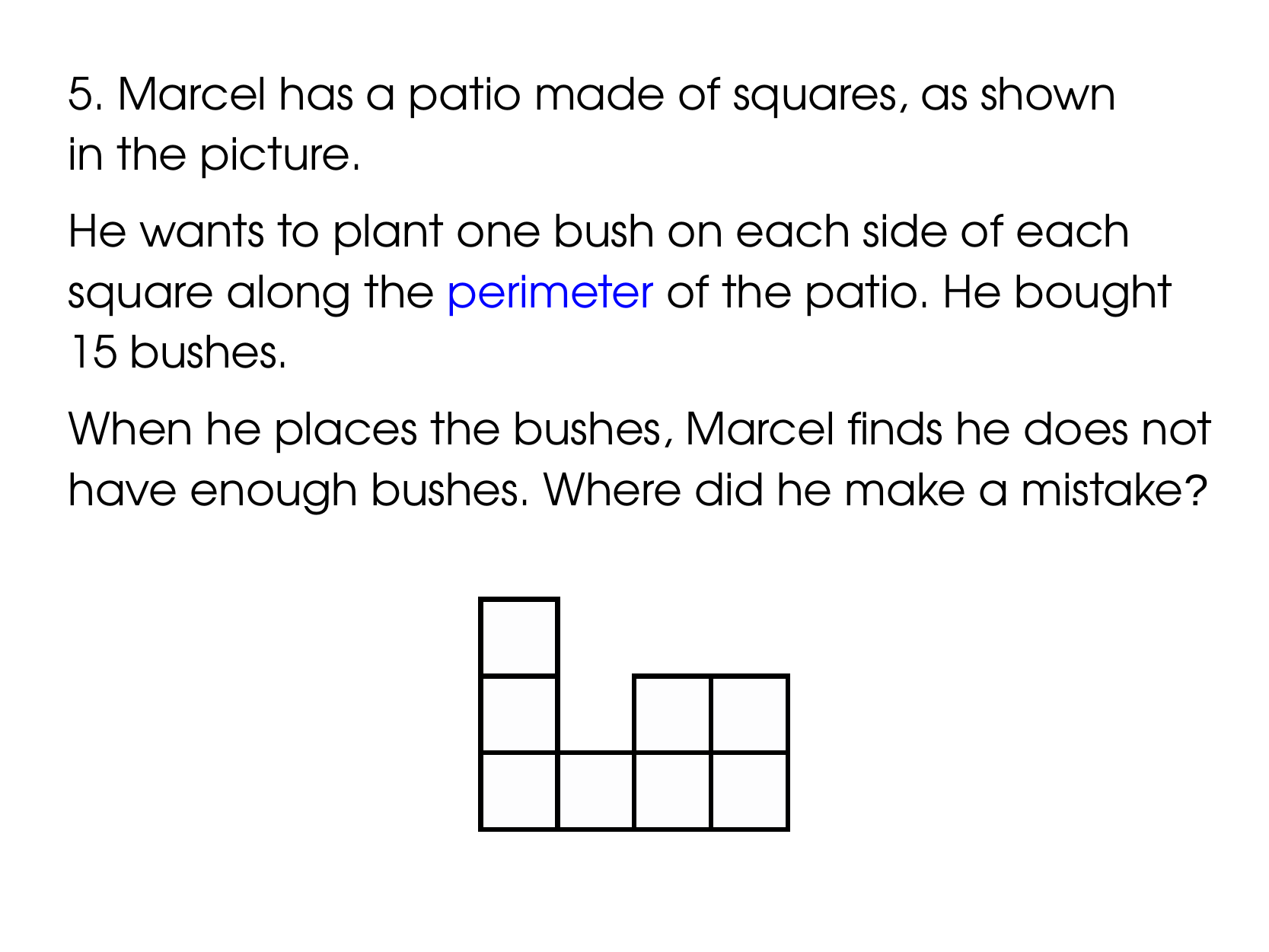

5. Marcel has a patio made of squares, as shown
in the picture.
He wants to plant one bush on each side of each square along the perimeter of the patio. He bought 15 bushes.
When he places the bushes, Marcel finds he does not have enough bushes. Where did he make a mistake?